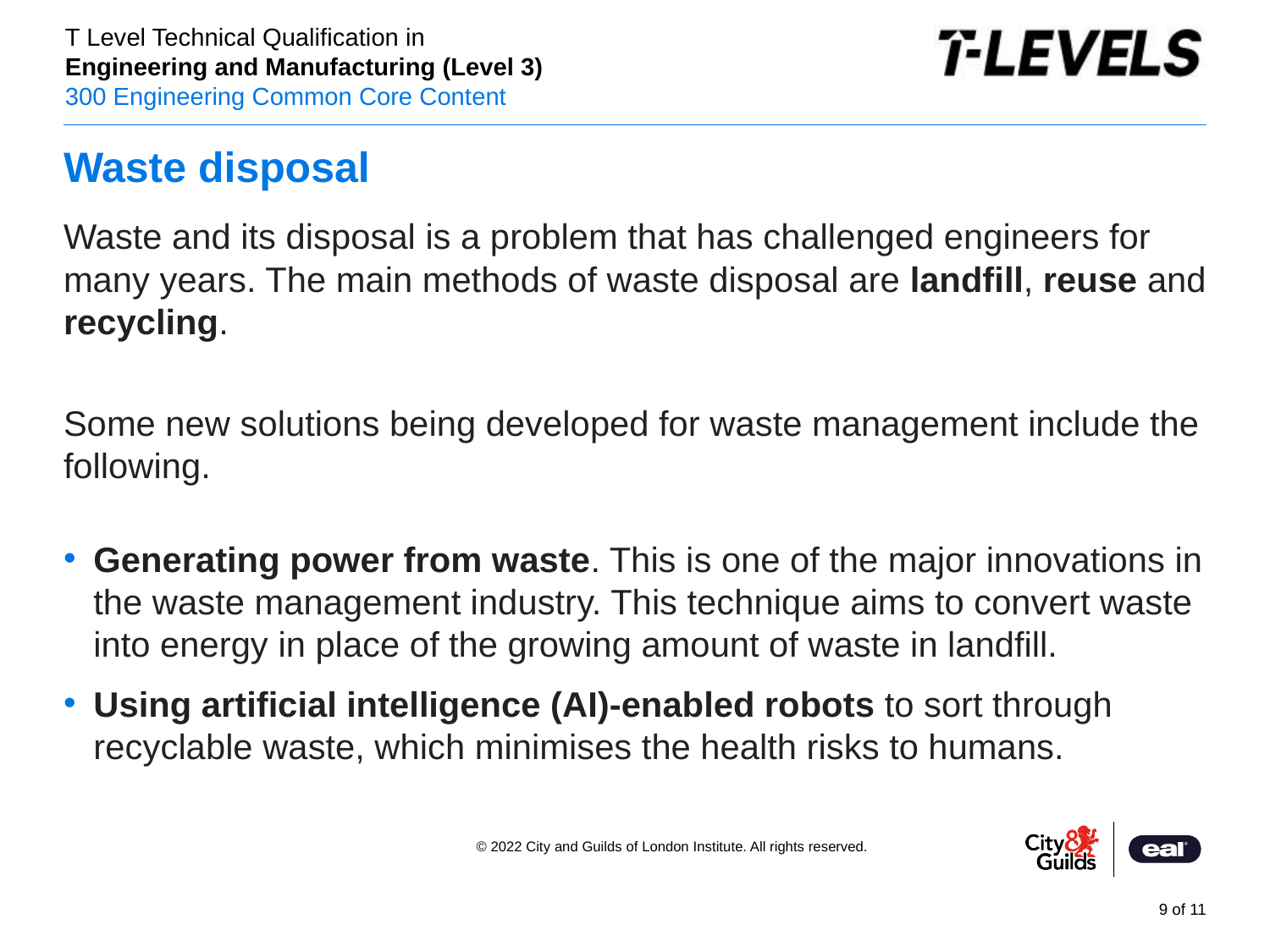

# Waste disposal
Waste and its disposal is a problem that has challenged engineers for many years. The main methods of waste disposal are landfill, reuse and recycling.

Some new solutions being developed for waste management include the following.

Generating power from waste. This is one of the major innovations in the waste management industry. This technique aims to convert waste into energy in place of the growing amount of waste in landfill.
Using artificial intelligence (AI)-enabled robots to sort through recyclable waste, which minimises the health risks to humans.